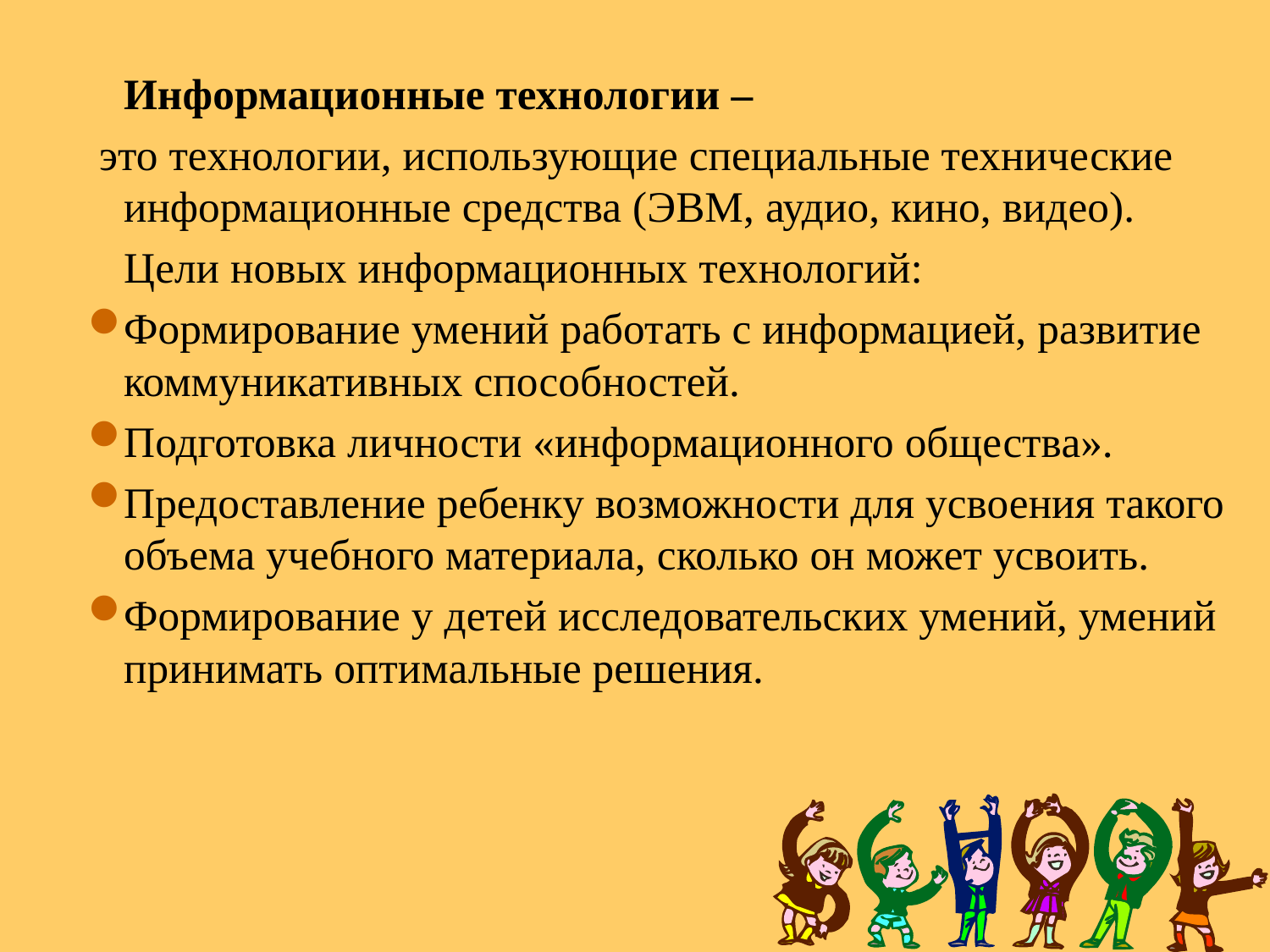

Информационные технологии –
 это технологии, использующие специальные технические информационные средства (ЭВМ, аудио, кино, видео).
		Цели новых информационных технологий:
Формирование умений работать с информацией, развитие коммуникативных способностей.
Подготовка личности «информационного общества».
Предоставление ребенку возможности для усвоения такого объема учебного материала, сколько он может усвоить.
Формирование у детей исследовательских умений, умений принимать оптимальные решения.